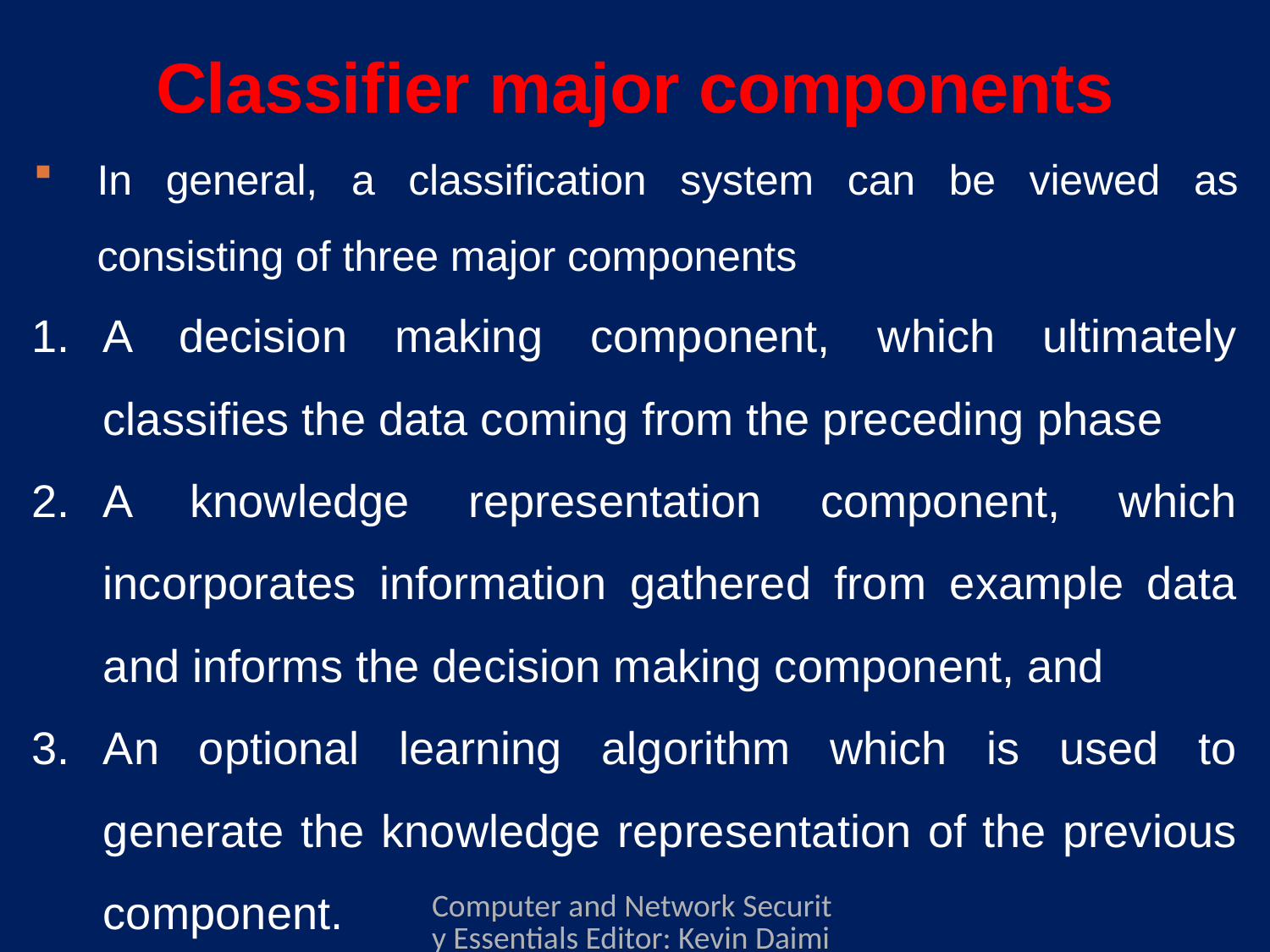

# Classifier major components
In general, a classification system can be viewed as consisting of three major components
A decision making component, which ultimately classifies the data coming from the preceding phase
A knowledge representation component, which incorporates information gathered from example data and informs the decision making component, and
An optional learning algorithm which is used to generate the knowledge representation of the previous component.
Computer and Network Security Essentials Editor: Kevin Daimi Associate Editors: Guillermo Francia, Levent Ertaul, Luis H. Encinas, Eman El-Sheikh Published by Springer